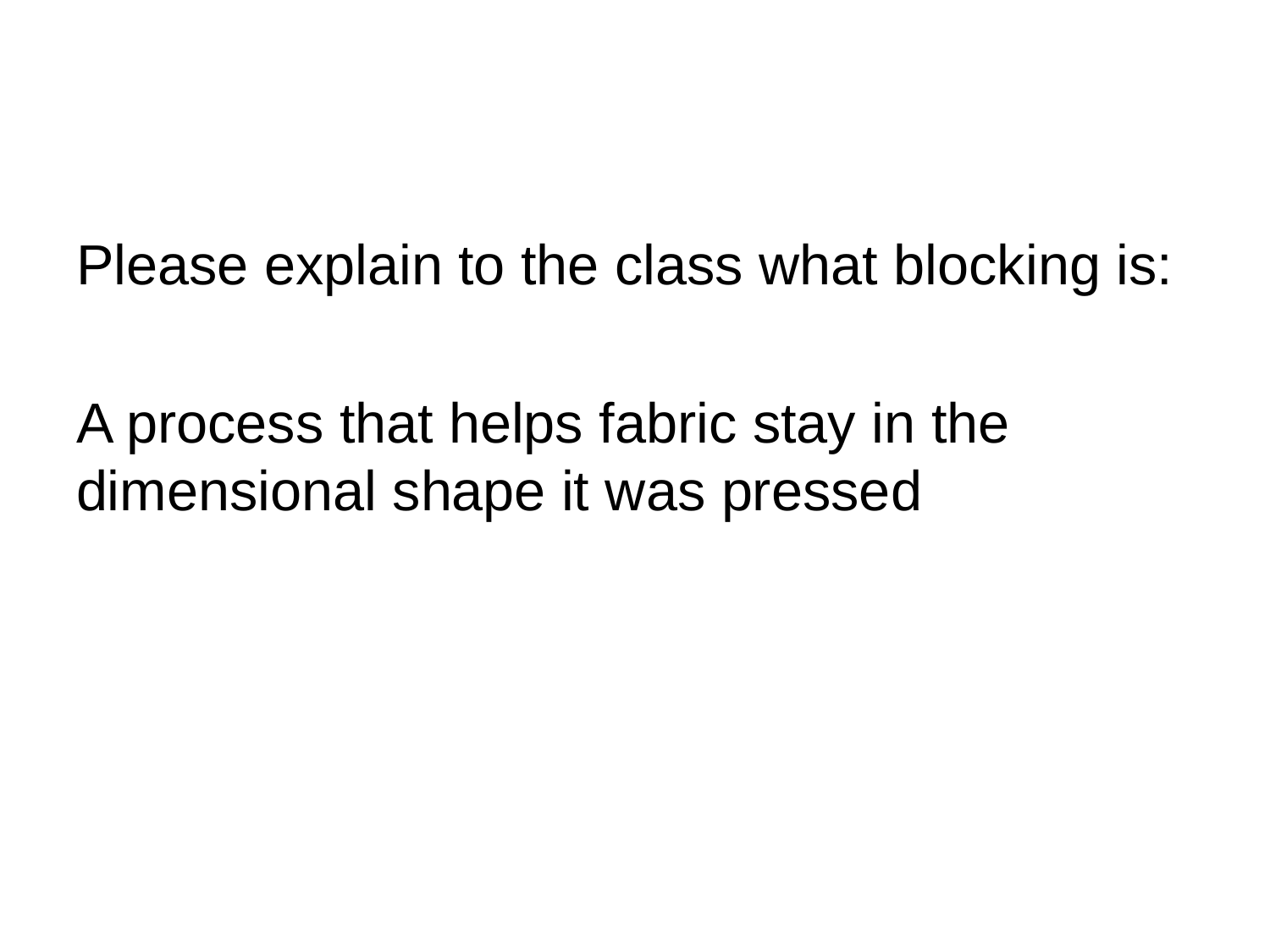

Please explain to the class what blocking is:

A process that helps fabric stay in the dimensional shape it was pressed